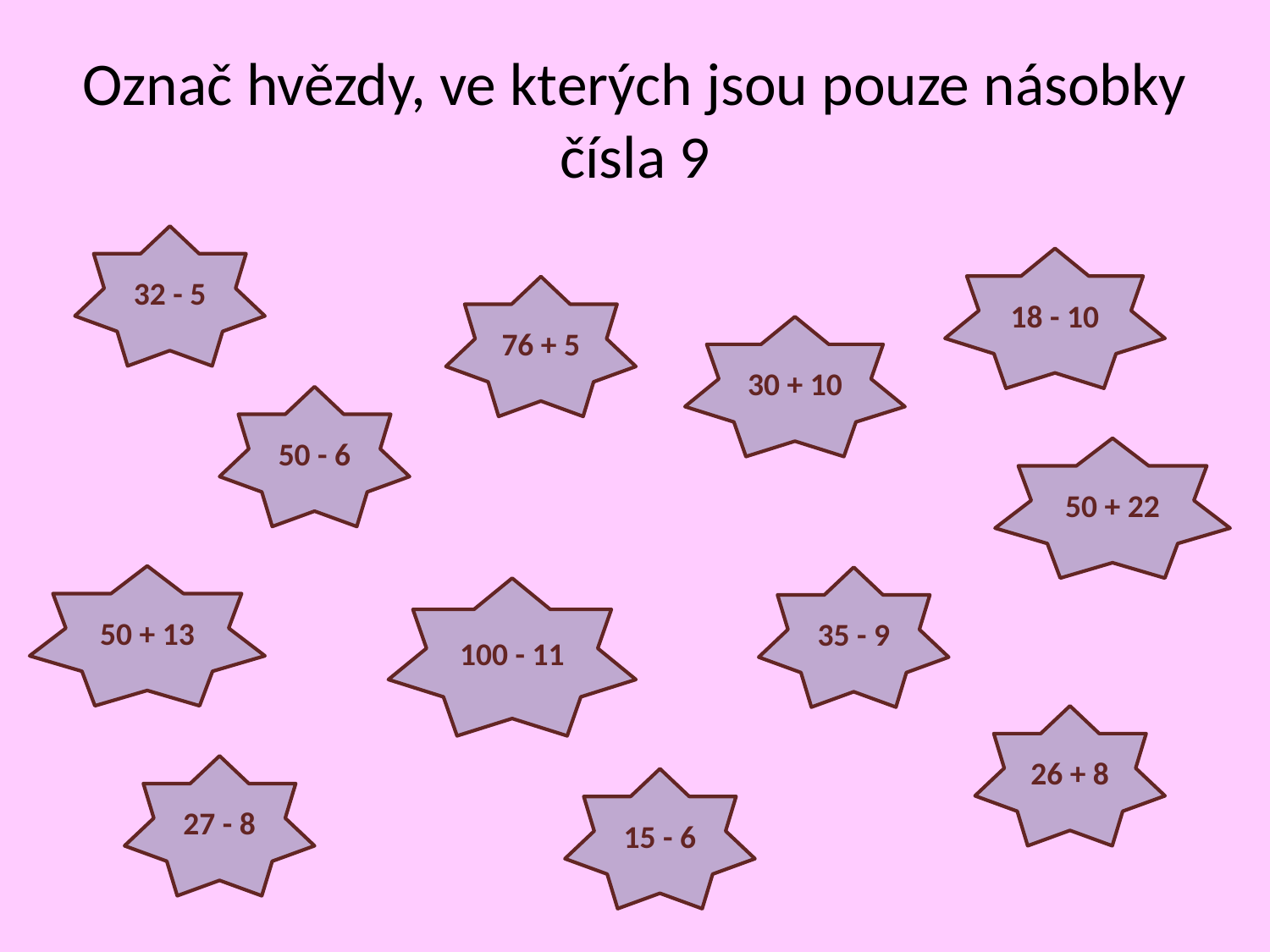

# Označ hvězdy, ve kterých jsou pouze násobky čísla 9
32 - 5
18 - 10
76 + 5
30 + 10
50 - 6
50 + 22
50 + 13
35 - 9
100 - 11
26 + 8
27 - 8
15 - 6